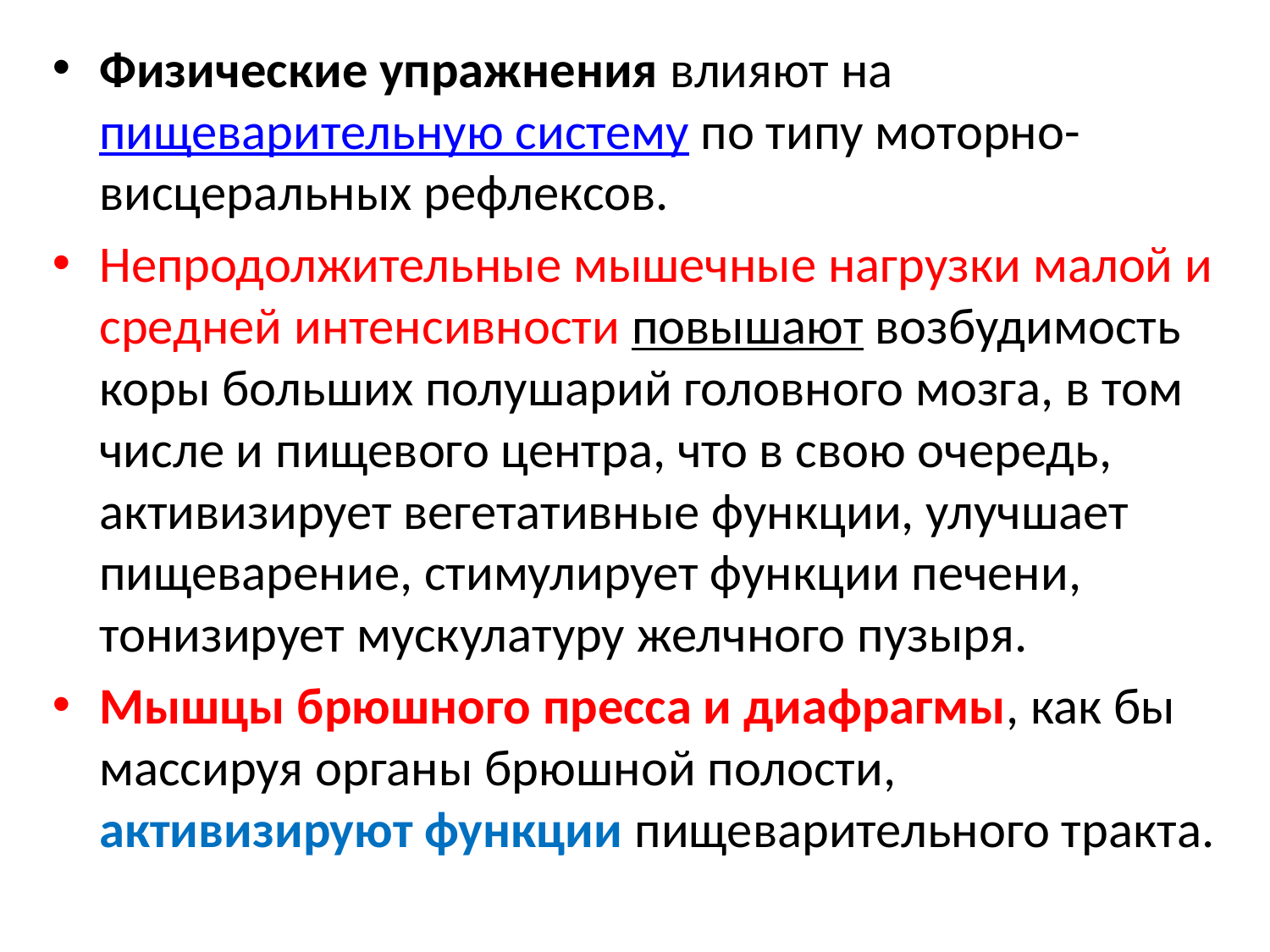

Физические упражнения влияют на пищеварительную систему по типу моторно-висцеральных рефлексов.
Непродолжительные мышечные нагрузки малой и средней интенсивности повышают возбудимость коры больших полушарий головного мозга, в том числе и пищевого центра, что в свою очередь, активизирует вегетативные функции, улучшает пищеварение, стимулирует функции печени, тонизирует мускулатуру желчного пузыря.
Мышцы брюшного пресса и диафрагмы, как бы массируя органы брюшной полости, активизируют функции пищеварительного тракта.